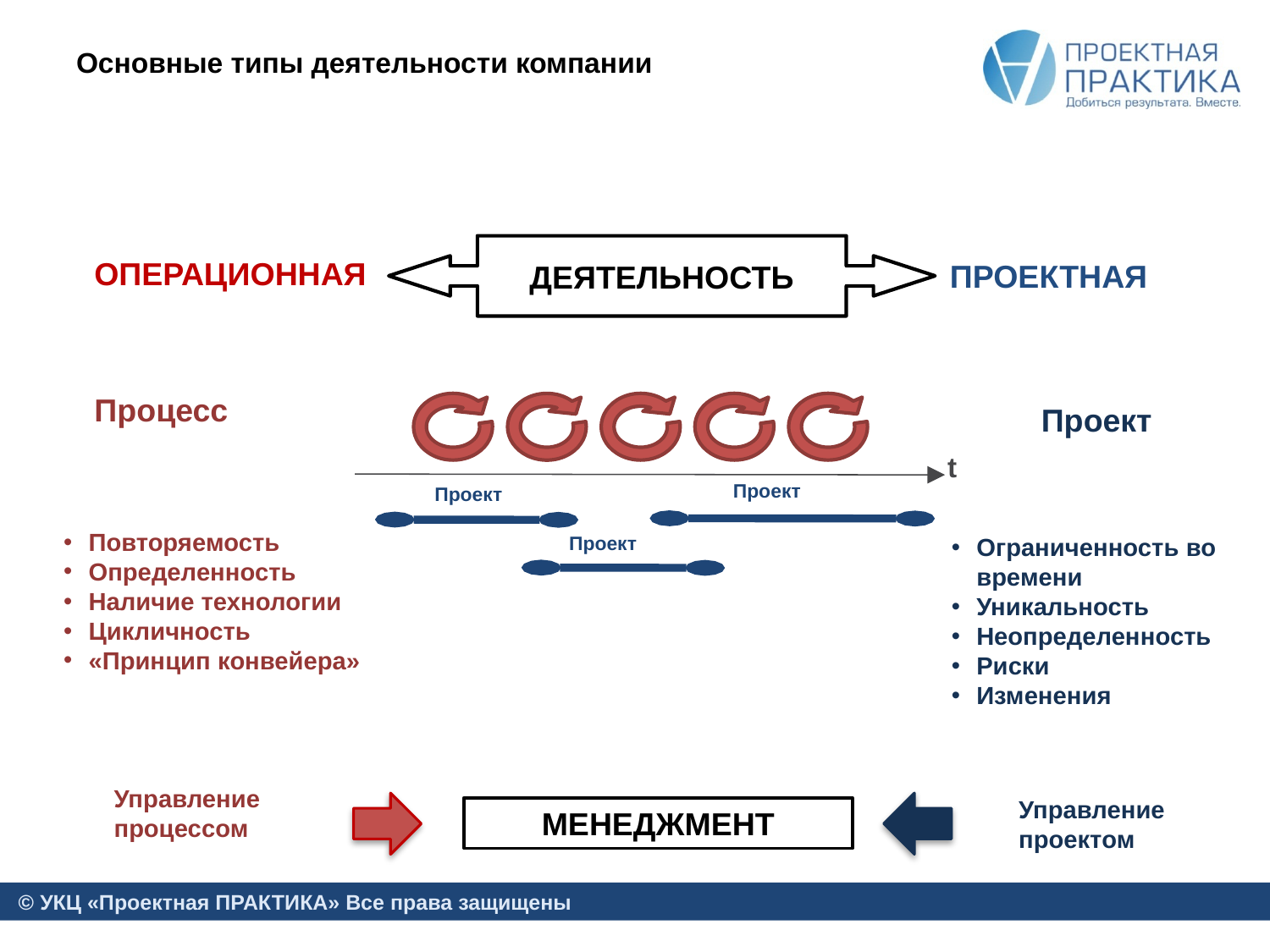

# Основные типы деятельности компании
ДЕЯТЕЛЬНОСТЬ
ОПЕРАЦИОННАЯ
ПРОЕКТНАЯ

Процесс
Проект
t
Проект
Проект
Повторяемость
Определенность
Наличие технологии
Цикличность
«Принцип конвейера»
Проект
Ограниченность во времени
Уникальность
Неопределенность
Риски
Изменения
Управление процессом
Управление проектом

МЕНЕДЖМЕНТ